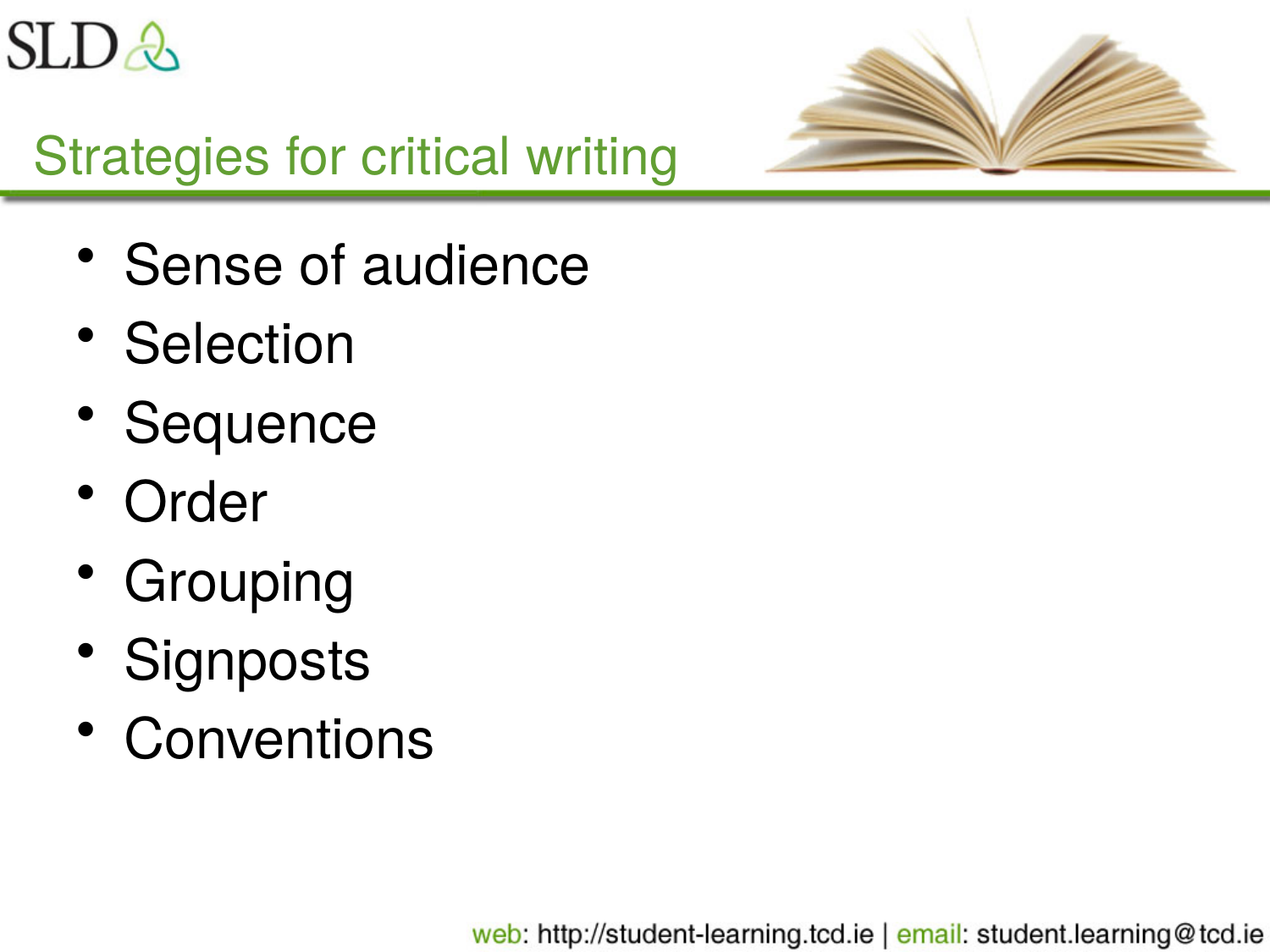

# Strategies for critical writing
Sense of audience
Selection
Sequence
Order
Grouping
Signposts
Conventions